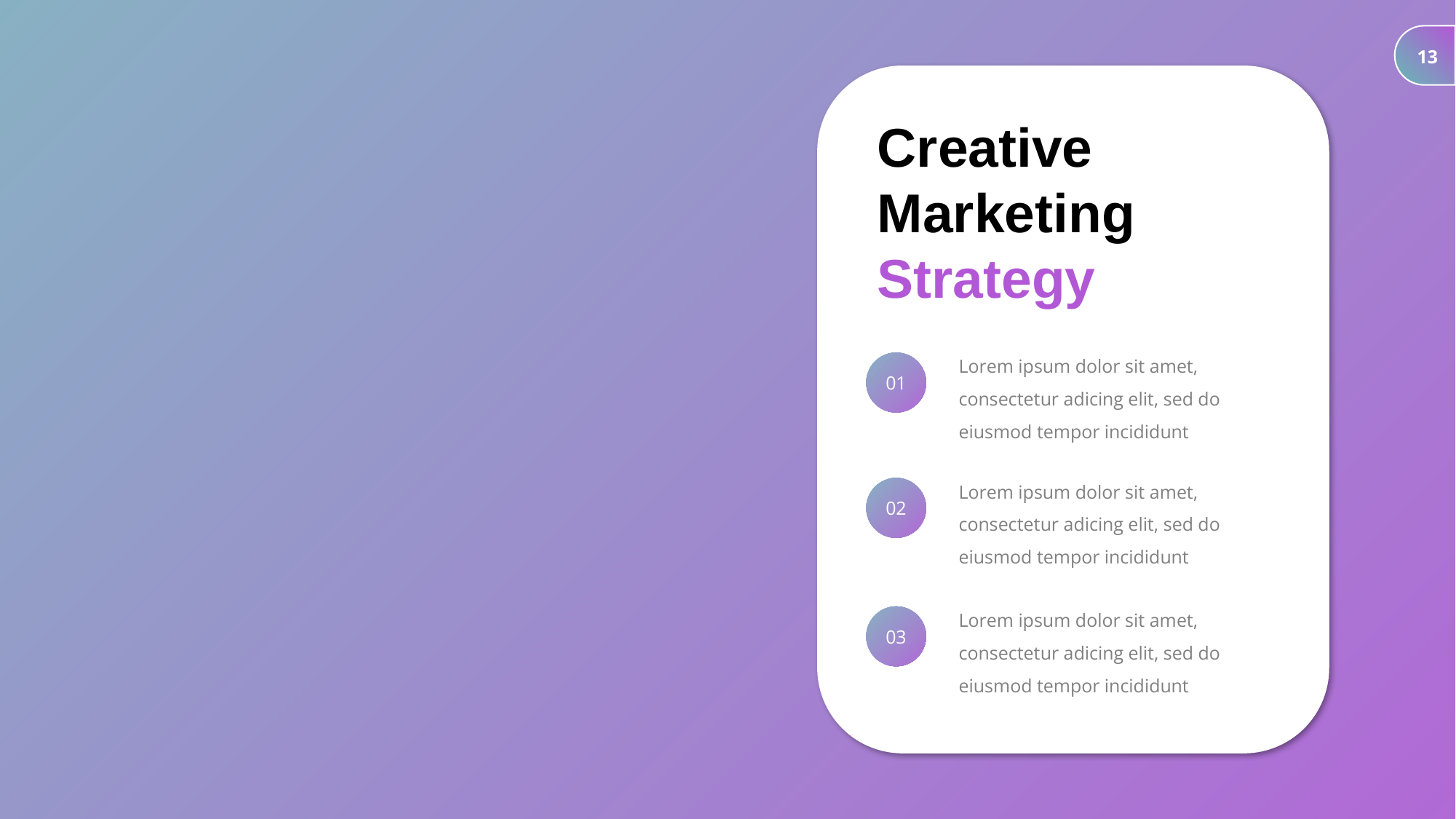

13

Creative Marketing Strategy
Lorem ipsum dolor sit amet, consectetur adicing elit, sed do eiusmod tempor incididunt
01
Lorem ipsum dolor sit amet, consectetur adicing elit, sed do eiusmod tempor incididunt
02
Lorem ipsum dolor sit amet, consectetur adicing elit, sed do eiusmod tempor incididunt
03